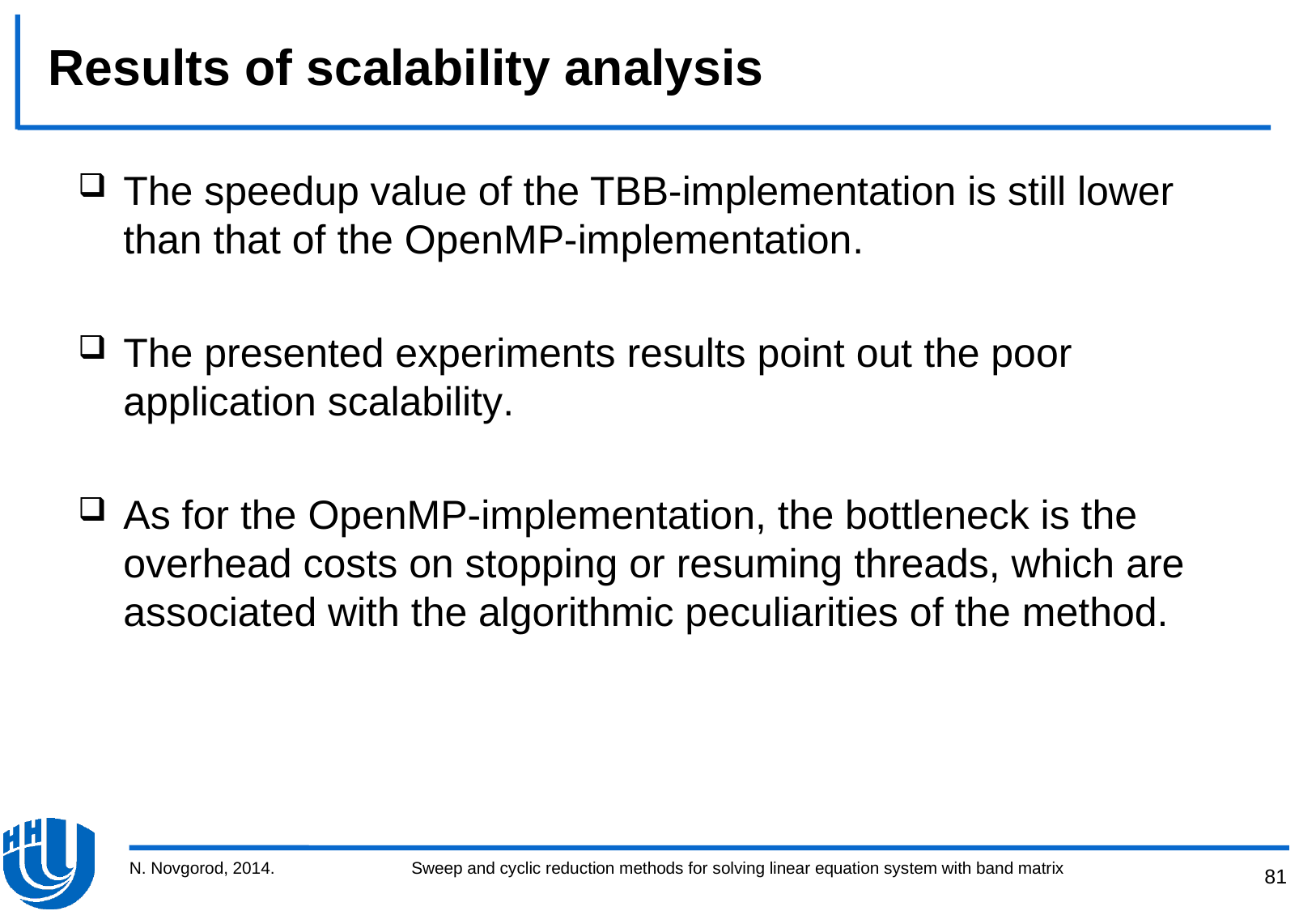

# Results of scalability analysis
The speedup value of the TBB-implementation is still lower than that of the OpenMP-implementation.

The presented experiments results point out the poor application scalability.

As for the OpenMP-implementation, the bottleneck is the overhead costs on stopping or resuming threads, which are associated with the algorithmic peculiarities of the method.

N. Novgorod, 2014.
Sweep and cyclic reduction methods for solving linear equation system with band matrix